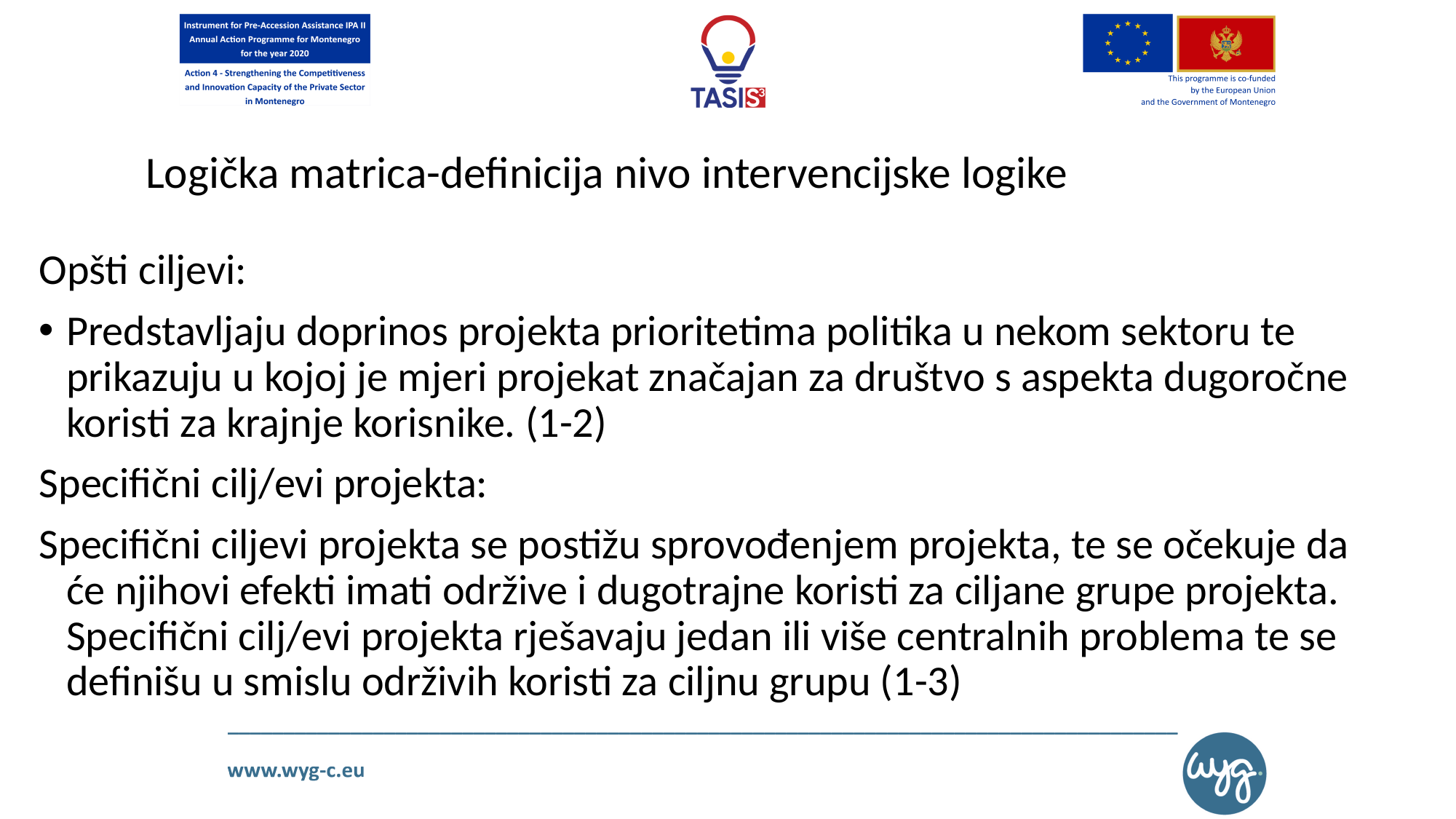

# Logička matrica-definicija nivo intervencijske logike
Opšti ciljevi:
Predstavljaju doprinos projekta prioritetima politika u nekom sektoru te prikazuju u kojoj je mjeri projekat značajan za društvo s aspekta dugoročne koristi za krajnje korisnike. (1-2)
Specifični cilj/evi projekta:
Specifični ciljevi projekta se postižu sprovođenjem projekta, te se očekuje da će njihovi efekti imati održive i dugotrajne koristi za ciljane grupe projekta. Specifični cilj/evi projekta rješavaju jedan ili više centralnih problema te se definišu u smislu održivih koristi za ciljnu grupu (1-3)